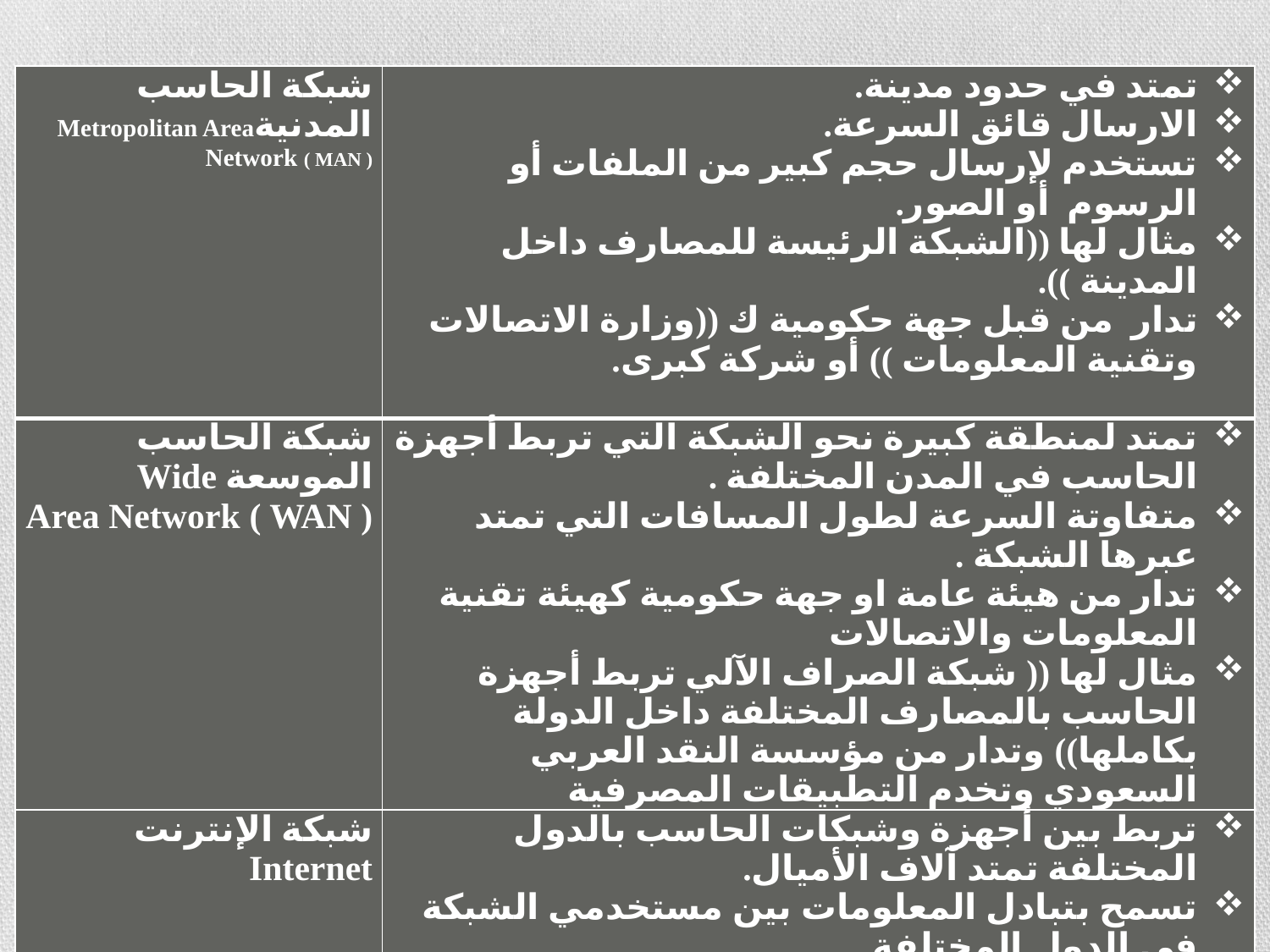

| شبكة الحاسب المدنيةMetropolitan Area Network ( MAN ) | تمتد في حدود مدينة. الارسال قائق السرعة. تستخدم لإرسال حجم كبير من الملفات أو الرسوم أو الصور. مثال لها ((الشبكة الرئيسة للمصارف داخل المدينة )). تدار من قبل جهة حكومية ك ((وزارة الاتصالات وتقنية المعلومات )) أو شركة كبرى. |
| --- | --- |
| شبكة الحاسب الموسعة Wide Area Network ( WAN ) | تمتد لمنطقة كبيرة نحو الشبكة التي تربط أجهزة الحاسب في المدن المختلفة . متفاوتة السرعة لطول المسافات التي تمتد عبرها الشبكة . تدار من هيئة عامة او جهة حكومية كهيئة تقنية المعلومات والاتصالات مثال لها (( شبكة الصراف الآلي تربط أجهزة الحاسب بالمصارف المختلفة داخل الدولة بكاملها)) وتدار من مؤسسة النقد العربي السعودي وتخدم التطبيقات المصرفية |
| شبكة الإنترنت Internet | تربط بين أجهزة وشبكات الحاسب بالدول المختلفة تمتد آلاف الأميال. تسمح بتبادل المعلومات بين مستخدمي الشبكة في الدول المختلفة. |
| يمكن أن تتنوع الشبكة حسب استخداماتها لأغراض البحوث العلمية أو الاتصالات التجارية أو وحدات الأمن والدفاع أو لكونها من صنع شركة معينة أو بحسب التقنية المستخدمة لإرسال البيانات عبر الشبكة |  |